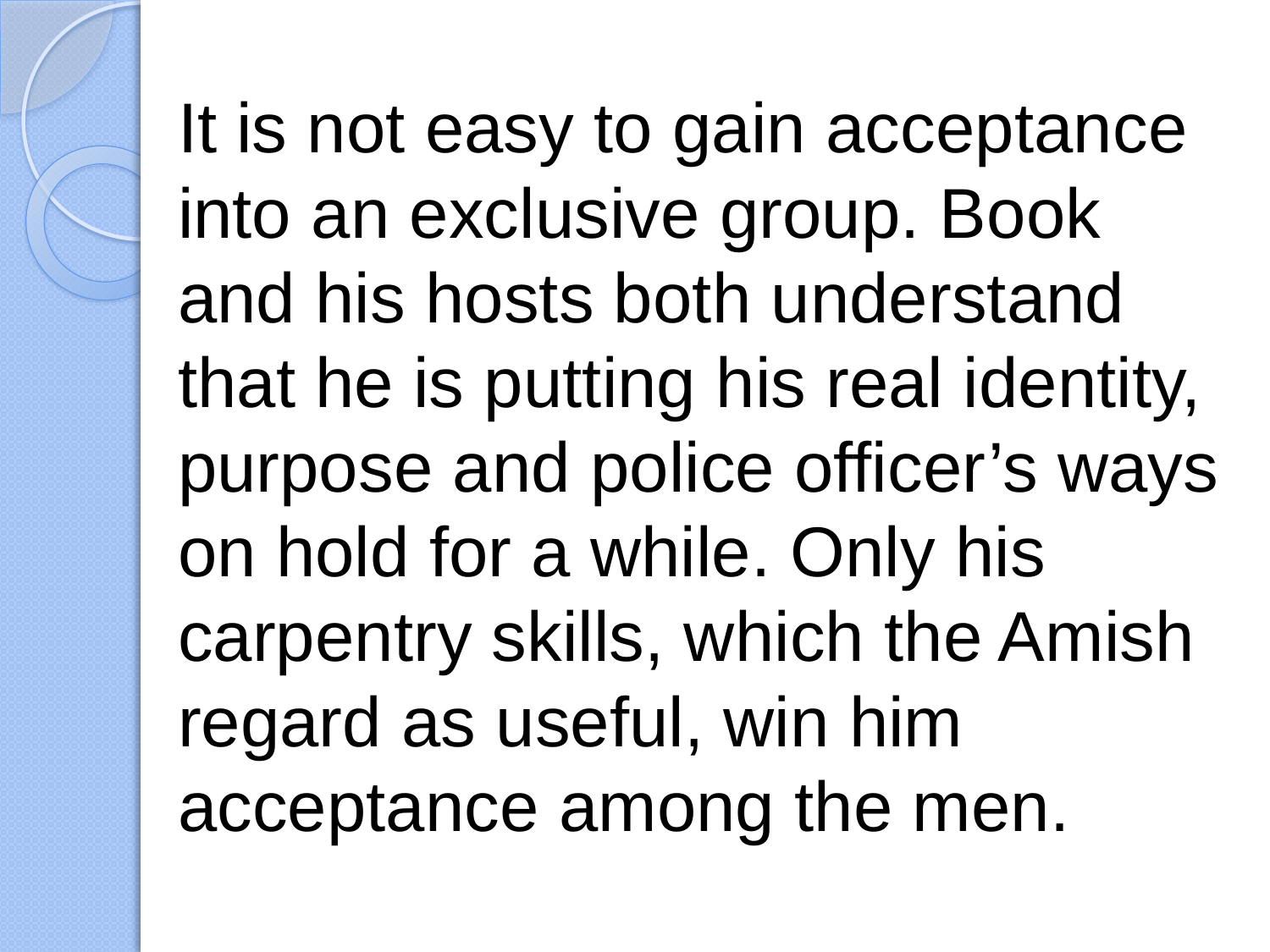

#
It is not easy to gain acceptance into an exclusive group. Book and his hosts both understand that he is putting his real identity, purpose and police officer’s ways on hold for a while. Only his carpentry skills, which the Amish regard as useful, win him acceptance among the men.